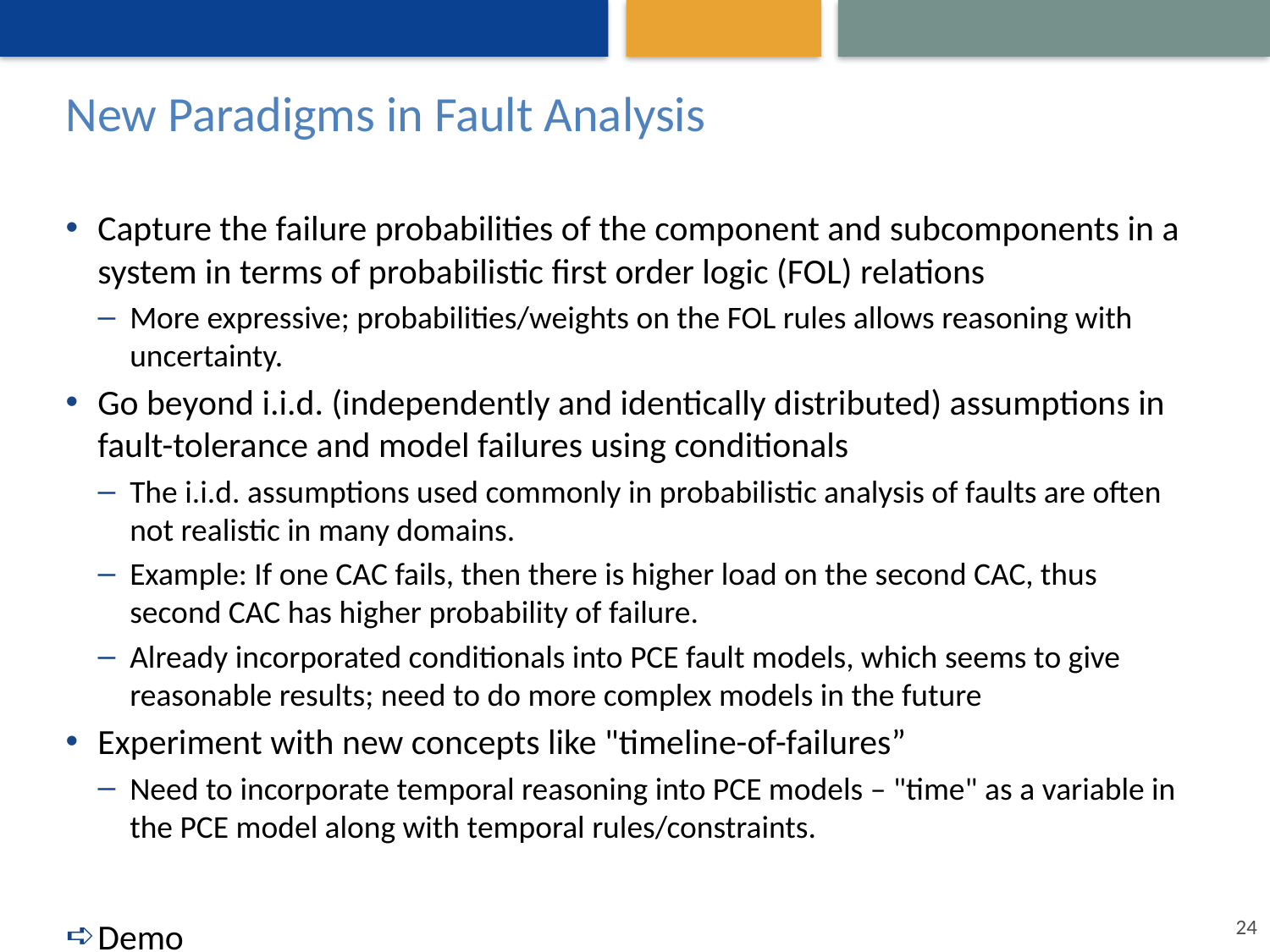

# New Paradigms in Fault Analysis
Capture the failure probabilities of the component and subcomponents in a system in terms of probabilistic first order logic (FOL) relations
More expressive; probabilities/weights on the FOL rules allows reasoning with uncertainty.
Go beyond i.i.d. (independently and identically distributed) assumptions in fault-tolerance and model failures using conditionals
The i.i.d. assumptions used commonly in probabilistic analysis of faults are often not realistic in many domains.
Example: If one CAC fails, then there is higher load on the second CAC, thus second CAC has higher probability of failure.
Already incorporated conditionals into PCE fault models, which seems to give reasonable results; need to do more complex models in the future
Experiment with new concepts like "timeline-of-failures”
Need to incorporate temporal reasoning into PCE models – "time" as a variable in the PCE model along with temporal rules/constraints.

Demo
24